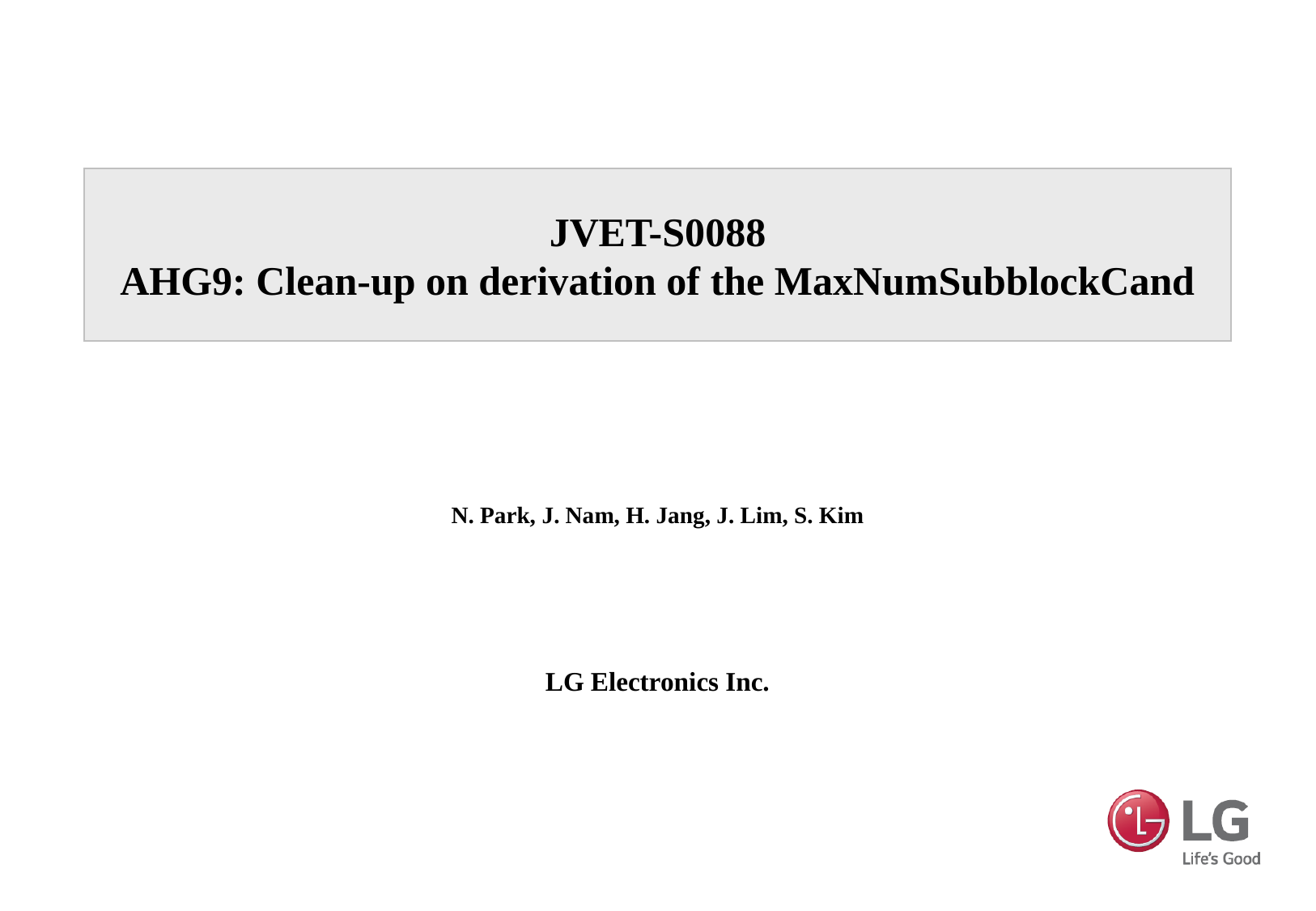

# JVET-S0088 AHG9: Clean-up on derivation of the MaxNumSubblockCand
N. Park, J. Nam, H. Jang, J. Lim, S. Kim